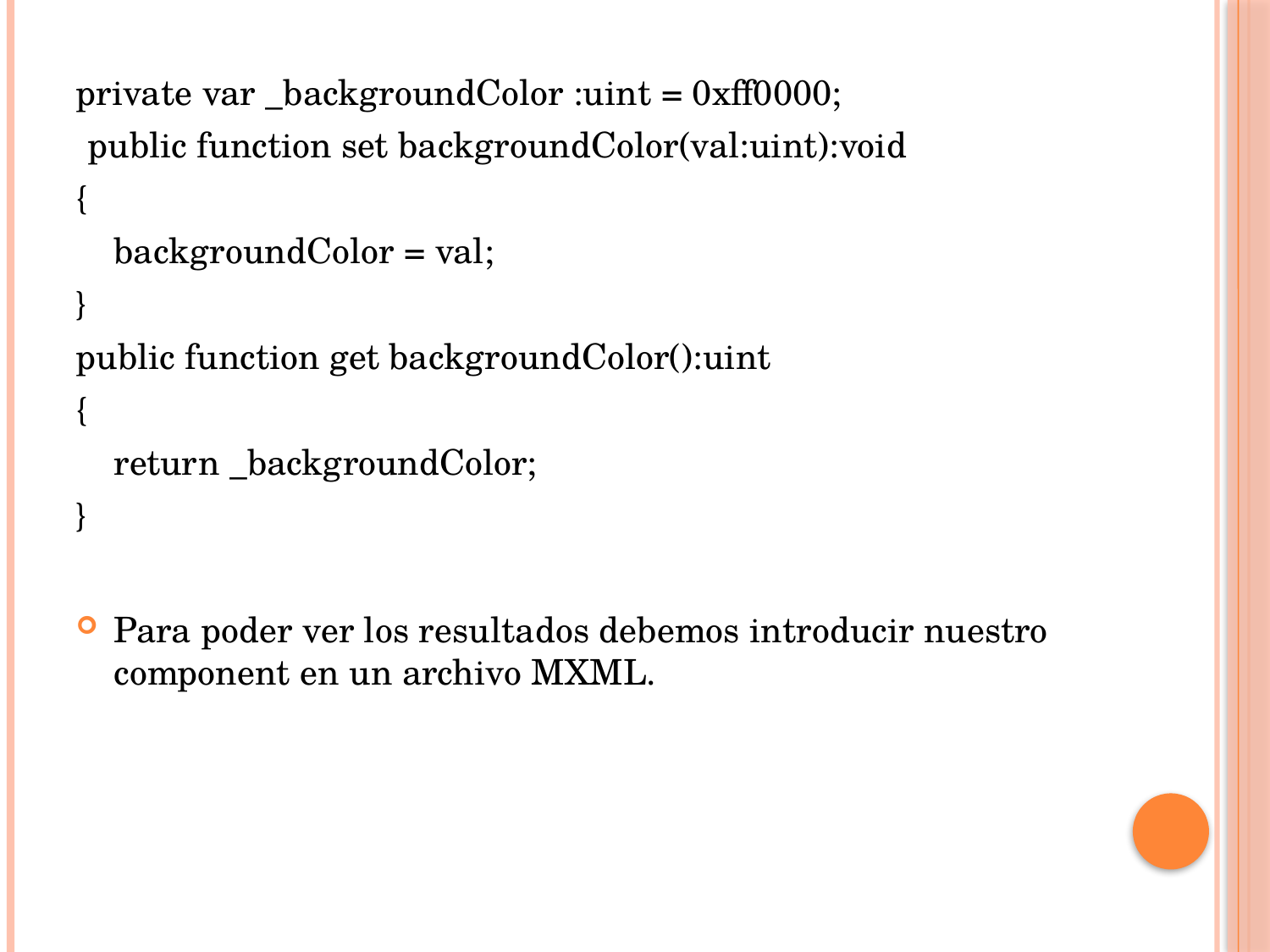

private var _backgroundColor :uint = 0xff0000;
 public function set backgroundColor(val:uint):void
{
	backgroundColor = val;
}
public function get backgroundColor():uint
{
	return _backgroundColor;
}

Para poder ver los resultados debemos introducir nuestro component en un archivo MXML.